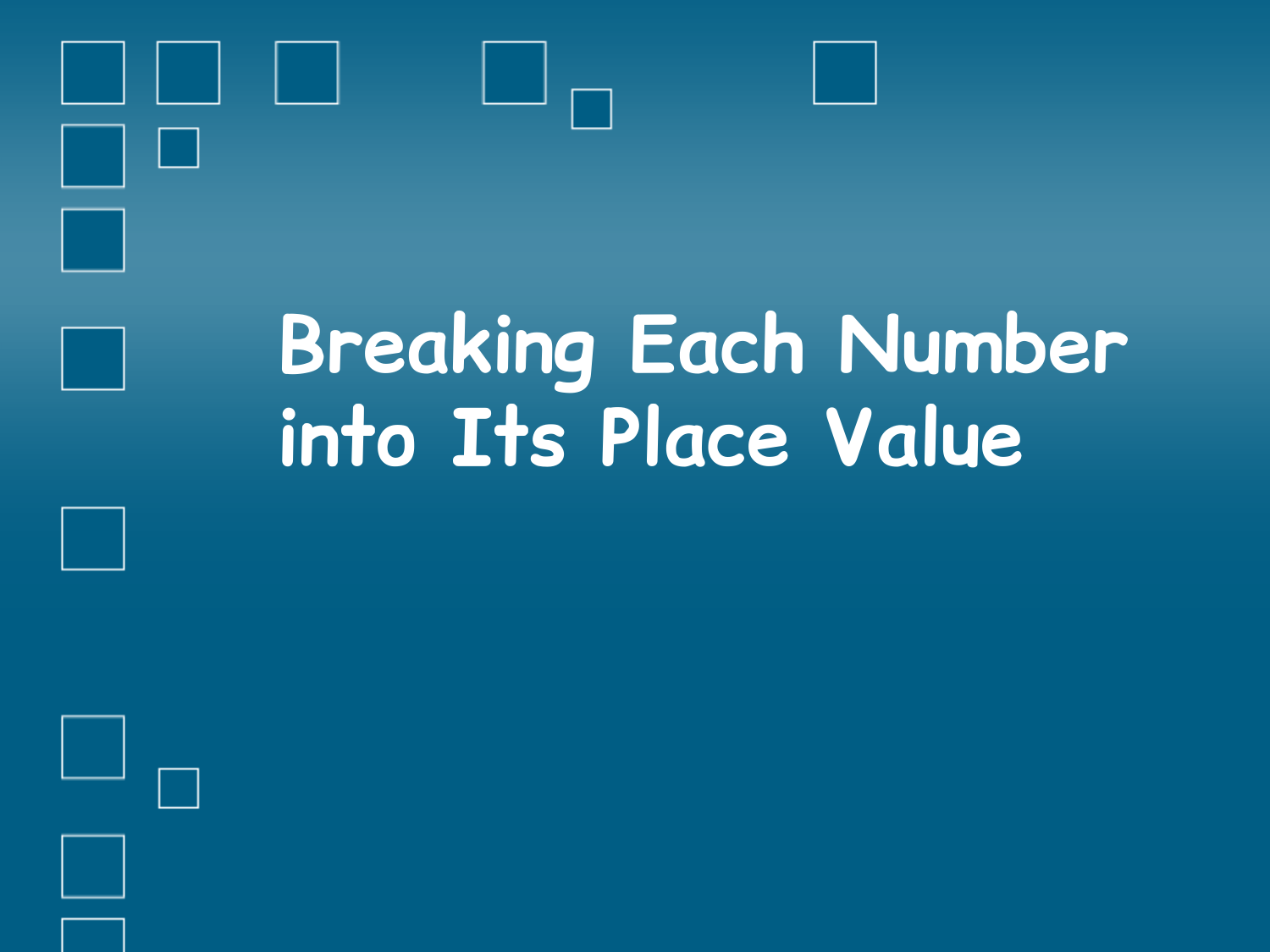

# Breaking Each Number into Its Place Value